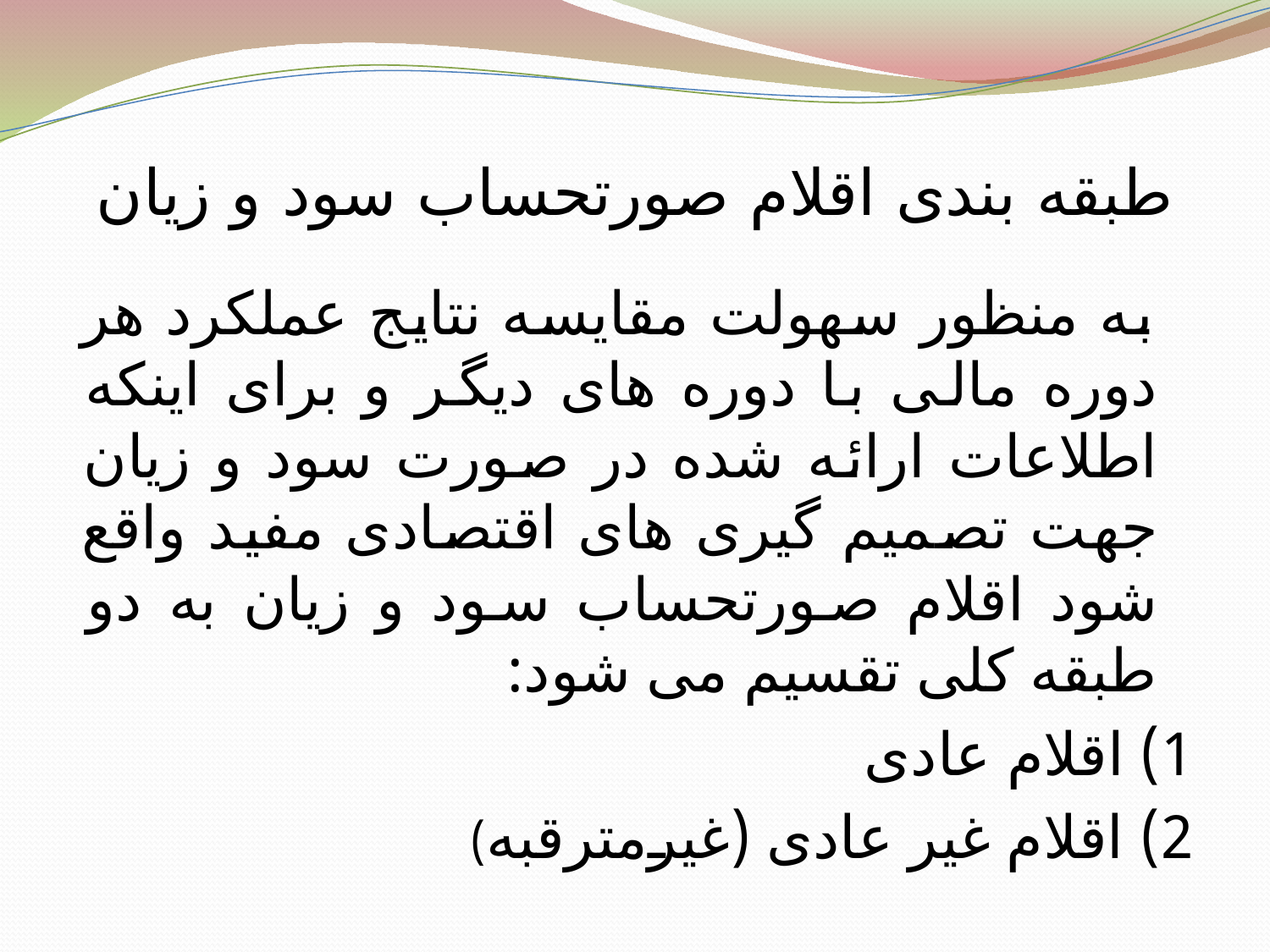

# طبقه بندی اقلام صورتحساب سود و زیان
  به منظور سهولت مقایسه نتایج عملکرد هر دوره مالی با دوره های دیگر و برای اینکه اطلاعات ارائه شده در صورت سود و زیان جهت تصمیم گیری های اقتصادی مفید واقع شود اقلام صورتحساب سود و زیان به دو طبقه کلی تقسیم می شود:
1) اقلام عادی
2) اقلام غیر عادی (غیرمترقبه)